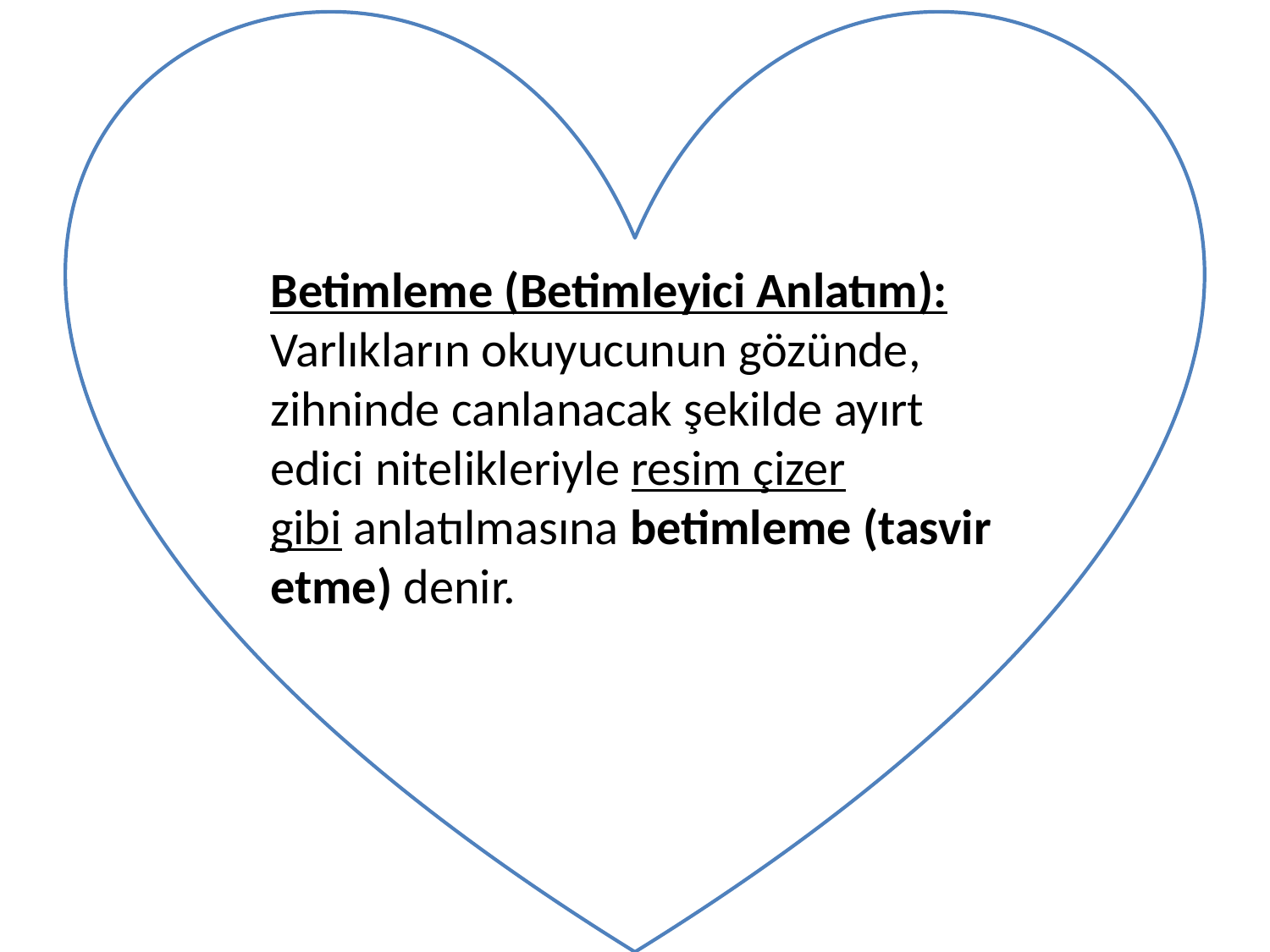

Betimleme (Betimleyici Anlatım):
Varlıkların okuyucunun gözünde, zihninde canlanacak şekilde ayırt edici nitelikleriyle resim çizer gibi anlatılmasına betimleme (tasvir etme) denir.
#